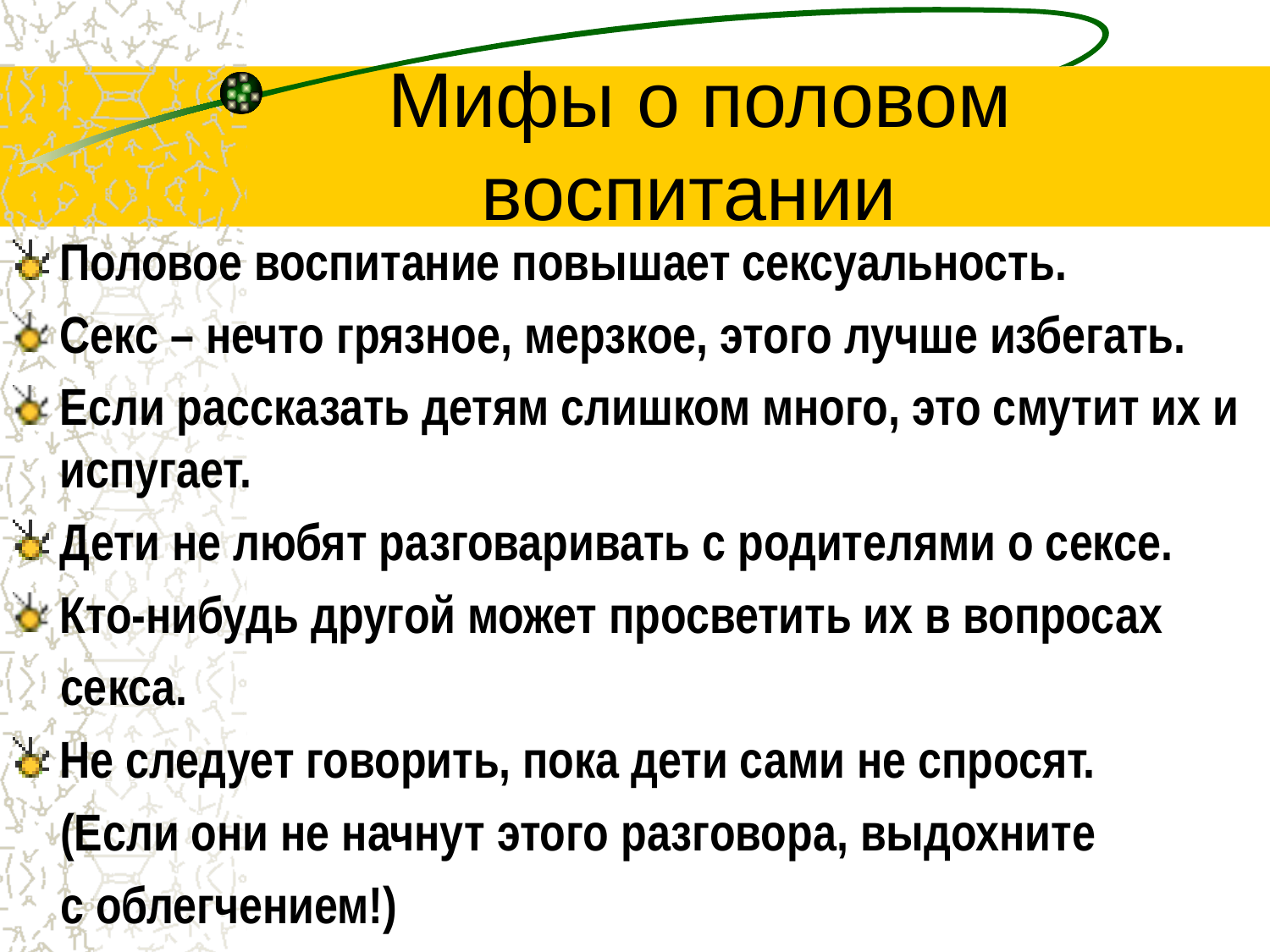

# Мифы о половом воспитании
Половое воспитание повышает сексуальность.
Секс – нечто грязное, мерзкое, этого лучше избегать.
Если рассказать детям слишком много, это смутит их и испугает.
Дети не любят разговаривать с родителями о сексе.
Кто-нибудь другой может просветить их в вопросах
    секса.
Не следует говорить, пока дети сами не спросят.
    (Если они не начнут этого разговора, выдохните
    с облегчением!)